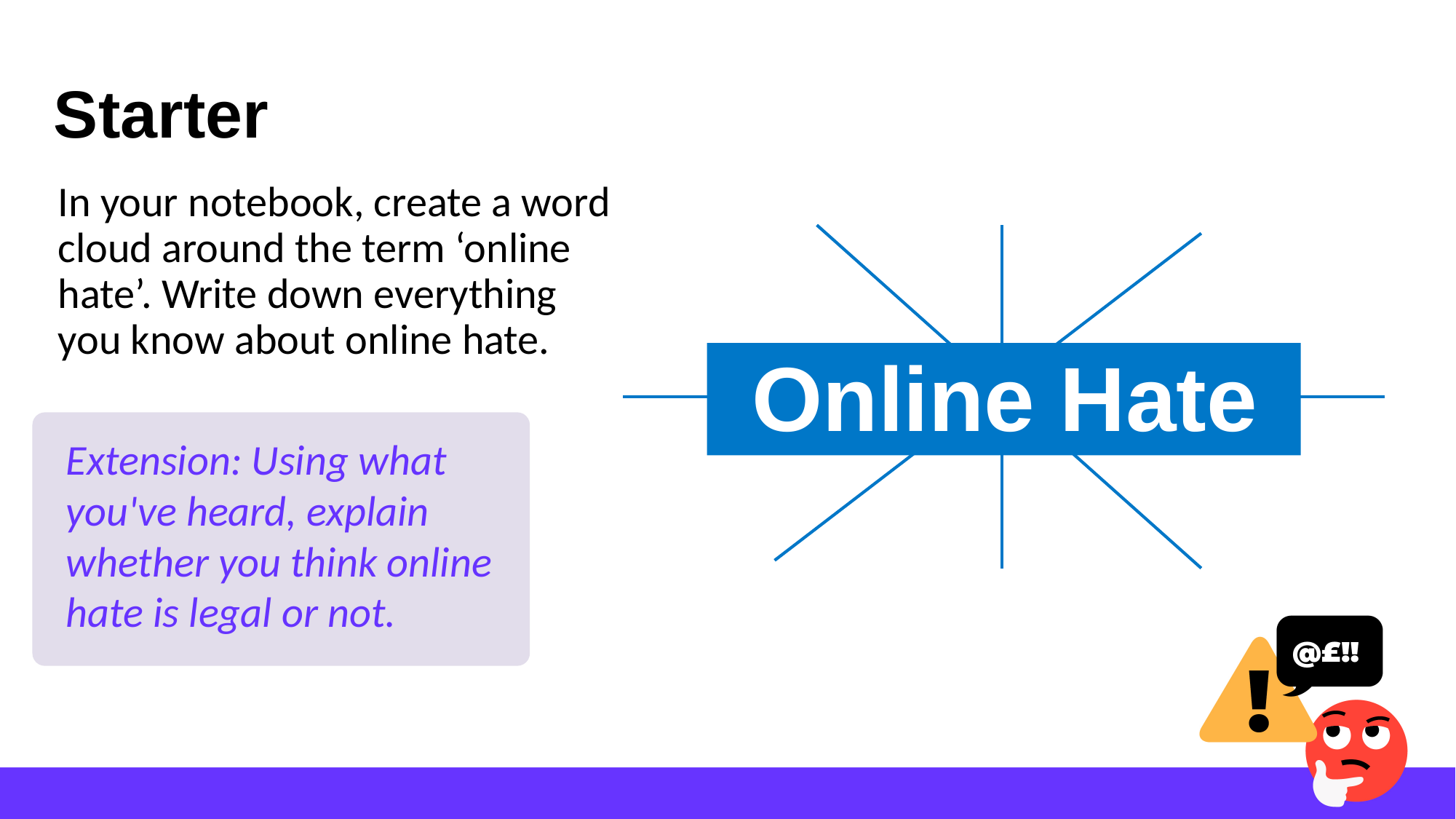

Starter
In your notebook, create a word cloud around the term ‘online hate’. Write down everything you know about online hate.
Online Hate

Extension: Using what you've heard, explain whether you think online hate is legal or not.